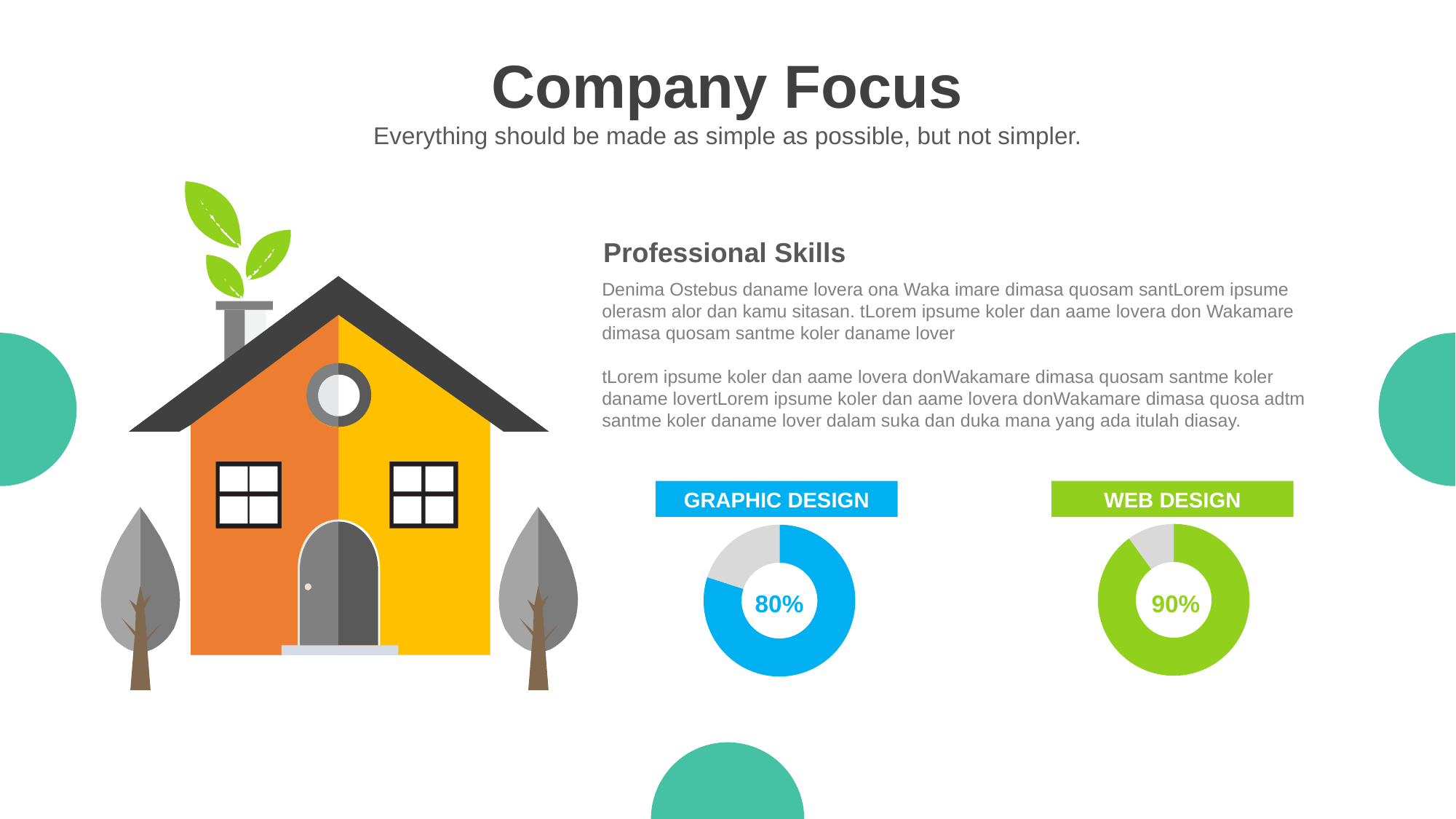

Company Focus
Everything should be made as simple as possible, but not simpler.

Professional Skills
Denima Ostebus daname lovera ona Waka imare dimasa quosam santLorem ipsume olerasm alor dan kamu sitasan. tLorem ipsume koler dan aame lovera don Wakamare dimasa quosam santme koler daname lover

tLorem ipsume koler dan aame lovera donWakamare dimasa quosam santme koler daname lovertLorem ipsume koler dan aame lovera donWakamare dimasa quosa adtm santme koler daname lover dalam suka dan duka mana yang ada itulah diasay.
GRAPHIC DESIGN
WEB DESIGN

### Chart

| Category |  |
|---|---|

### Chart

| Category |  |
|---|---|
80%
90%